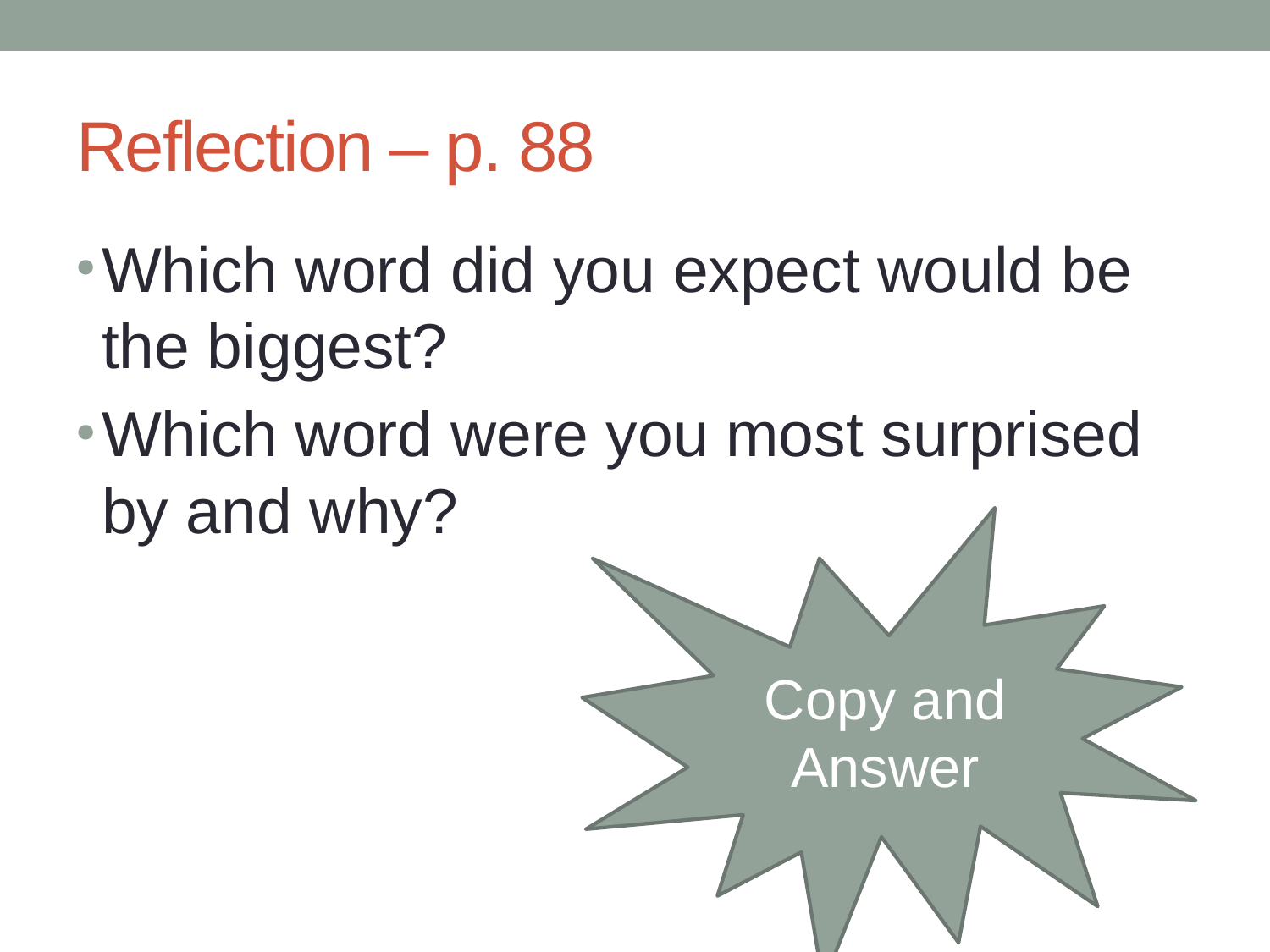

# Reflection – p. 88
Which word did you expect would be the biggest?
Which word were you most surprised by and why?
Copy and Answer